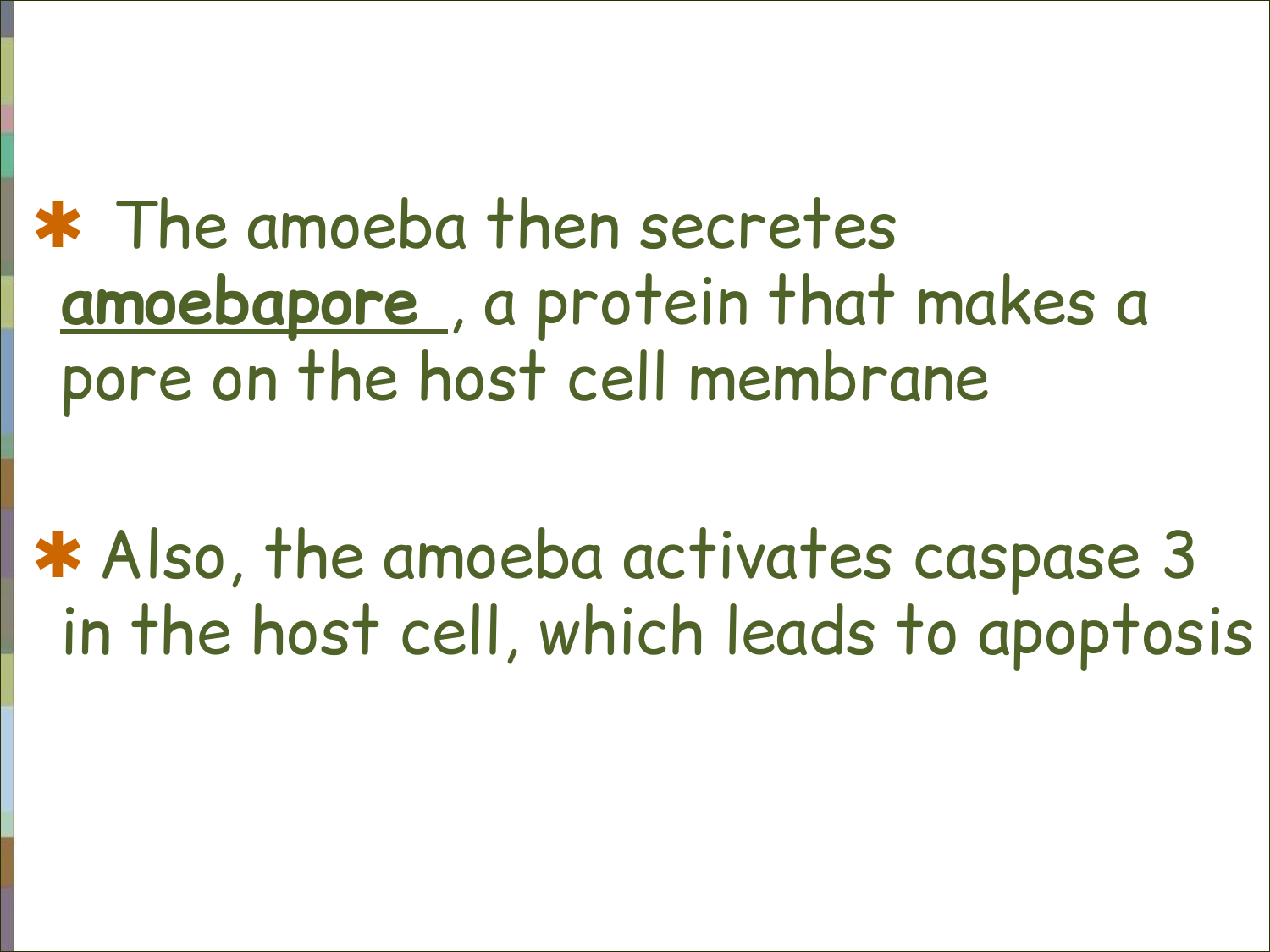

✱  The amoeba then secretes amoebapore , a protein that makes a pore on the host cell membrane

 ✱ Also, the amoeba activates caspase 3 in the host cell, which leads to apoptosis
#